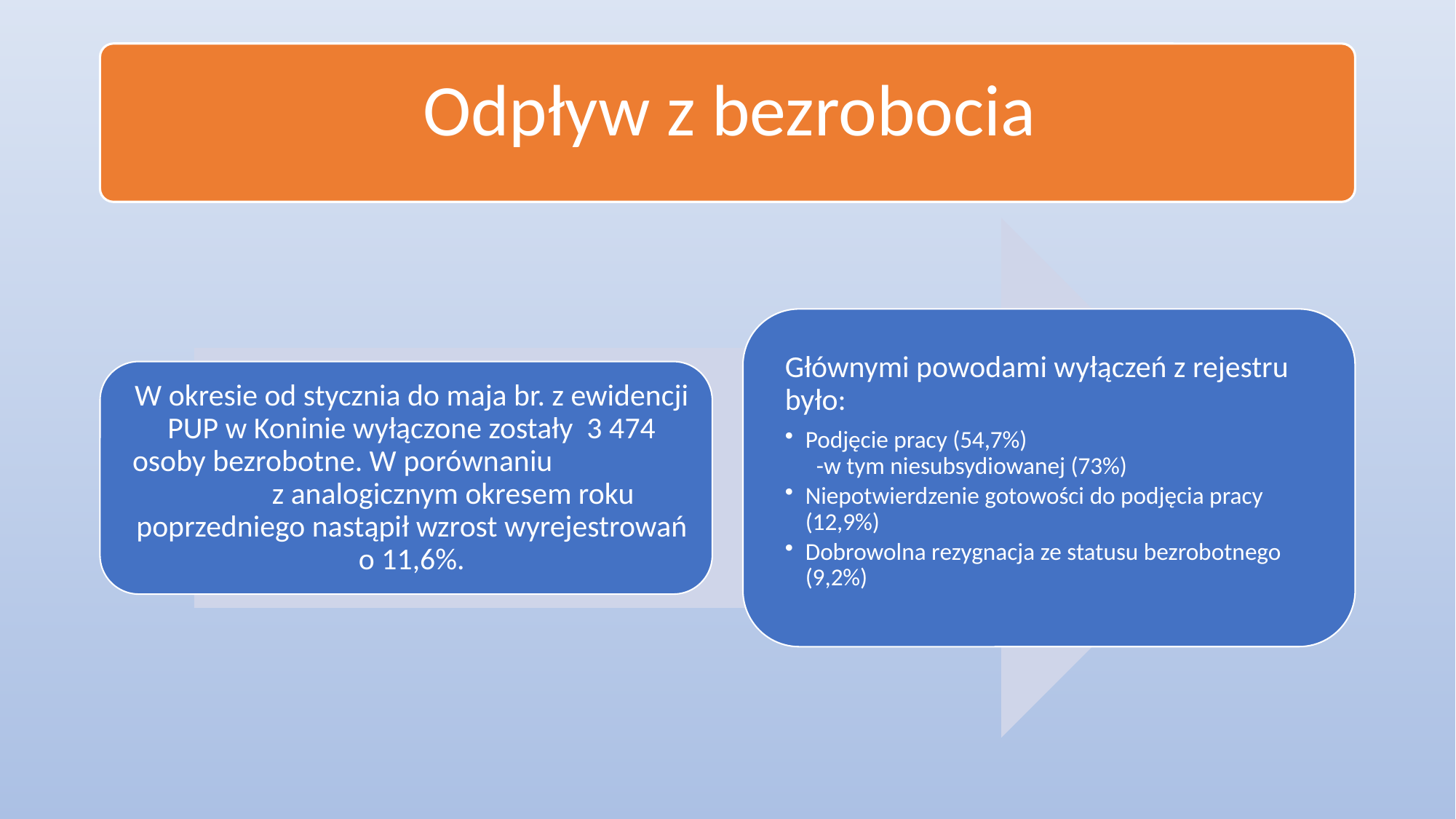

Odpływ z bezrobocia
W okresie od stycznia do maja br. z ewidencji PUP w Koninie wyłączone zostały  3 474 osoby bezrobotne. W porównaniu                                 z analogicznym okresem roku poprzedniego nastąpił wzrost wyrejestrowań o 11,6%.
Głównymi powodami wyłączeń z rejestru było:
Podjęcie pracy (54,7%)                                                          -w tym niesubsydiowanej (73%)
Niepotwierdzenie gotowości do podjęcia pracy (12,9%)
Dobrowolna rezygnacja ze statusu bezrobotnego (9,2%)